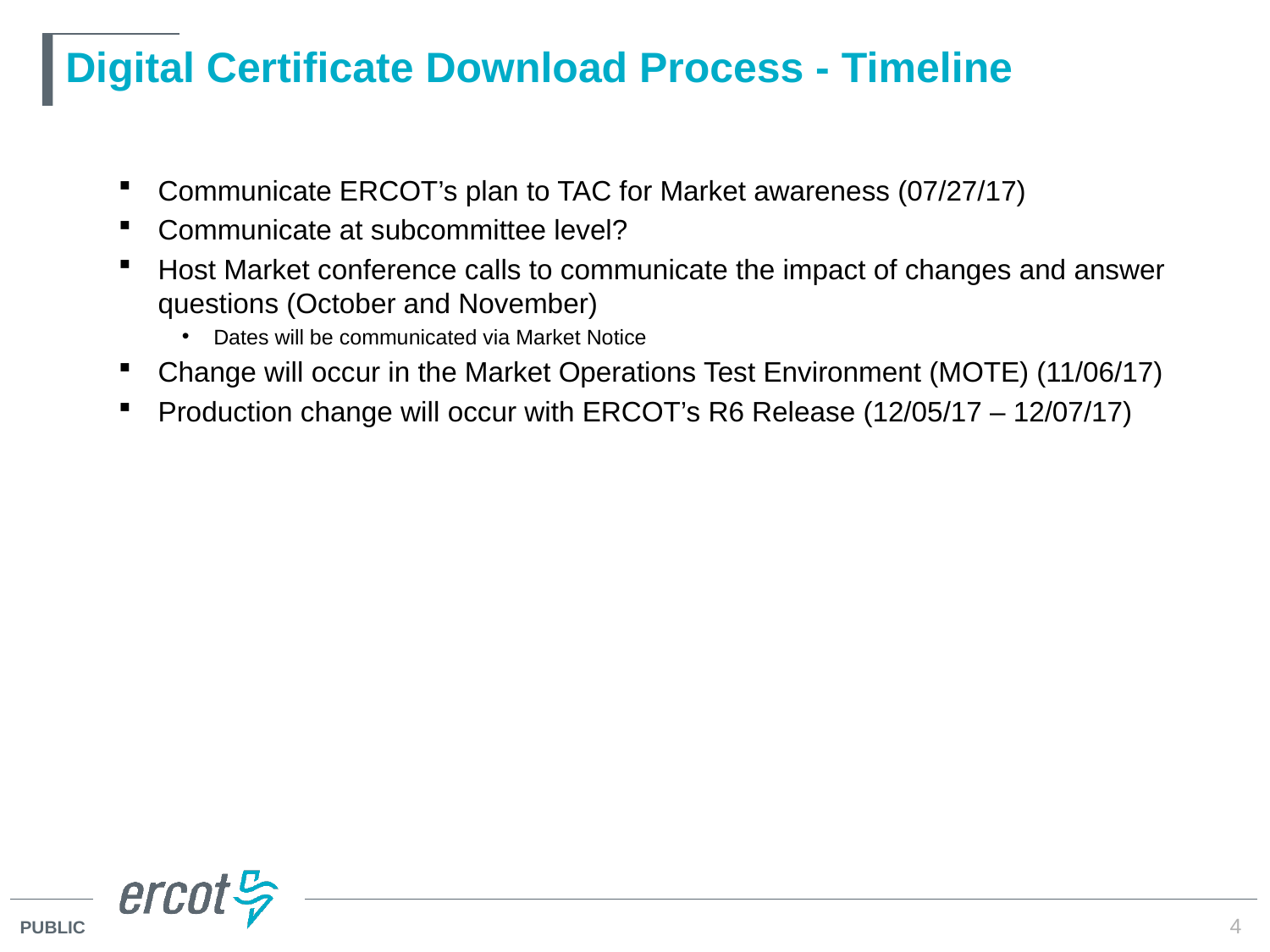

# Digital Certificate Download Process - Timeline

Communicate ERCOT’s plan to TAC for Market awareness (07/27/17)
Communicate at subcommittee level?
Host Market conference calls to communicate the impact of changes and answer questions (October and November)
Dates will be communicated via Market Notice
Change will occur in the Market Operations Test Environment (MOTE) (11/06/17)
Production change will occur with ERCOT’s R6 Release (12/05/17 – 12/07/17)

4